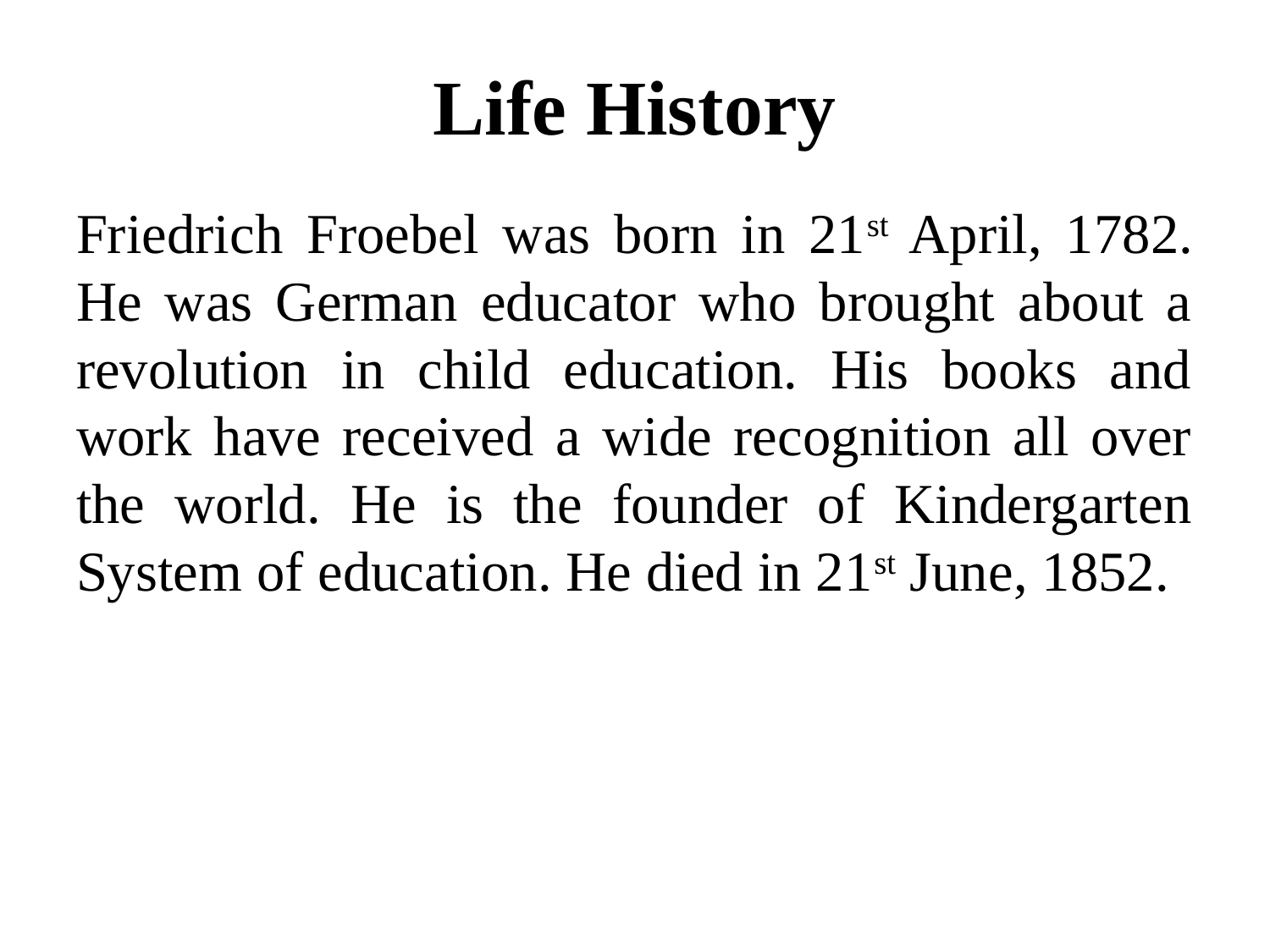

# Life History
Friedrich Froebel was born in 21st April, 1782. He was German educator who brought about a revolution in child education. His books and work have received a wide recognition all over the world. He is the founder of Kindergarten System of education. He died in 21st June, 1852.